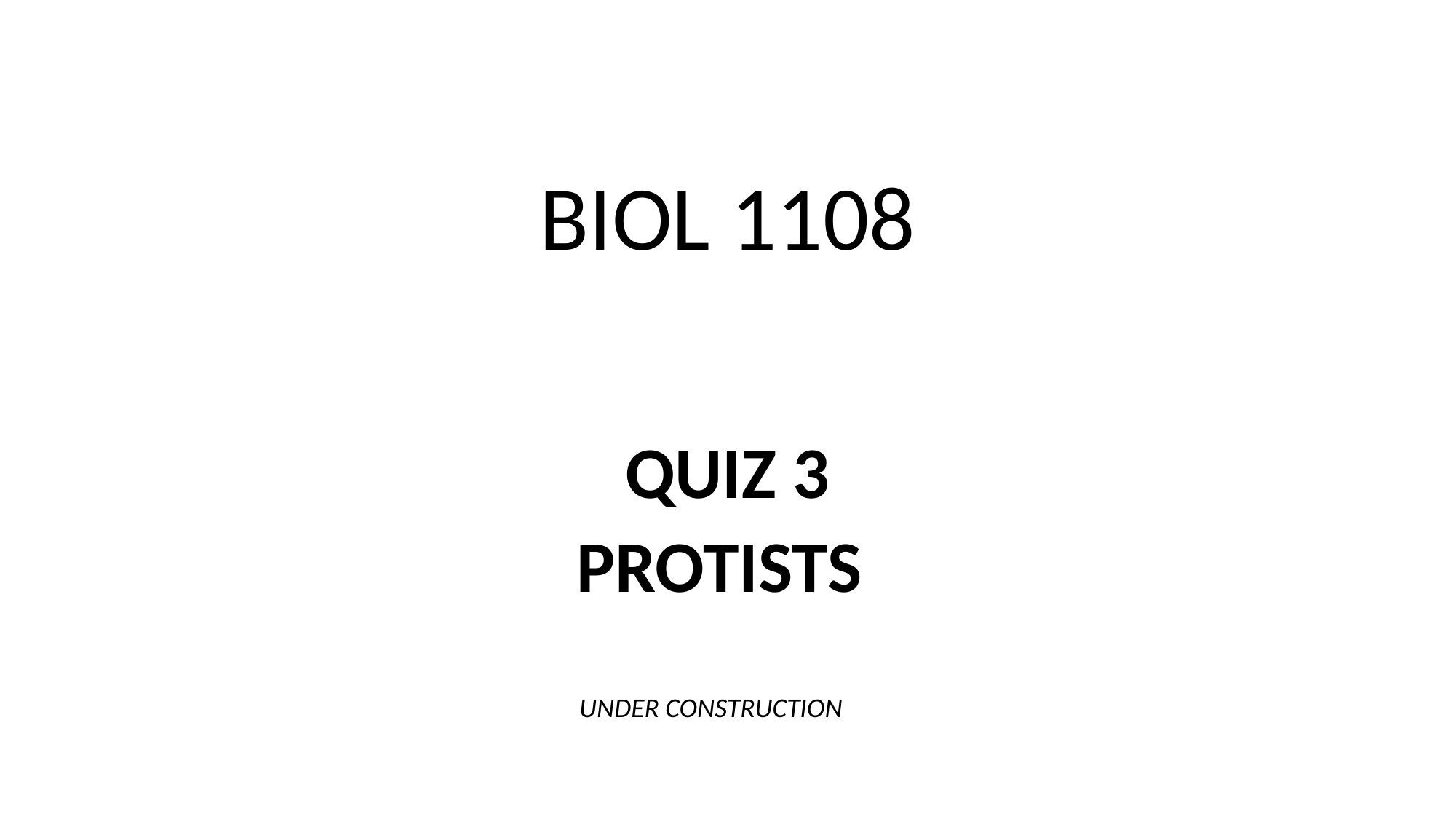

# BIOL 1108
QUIZ 3
PROTISTS

UNDER CONSTRUCTION